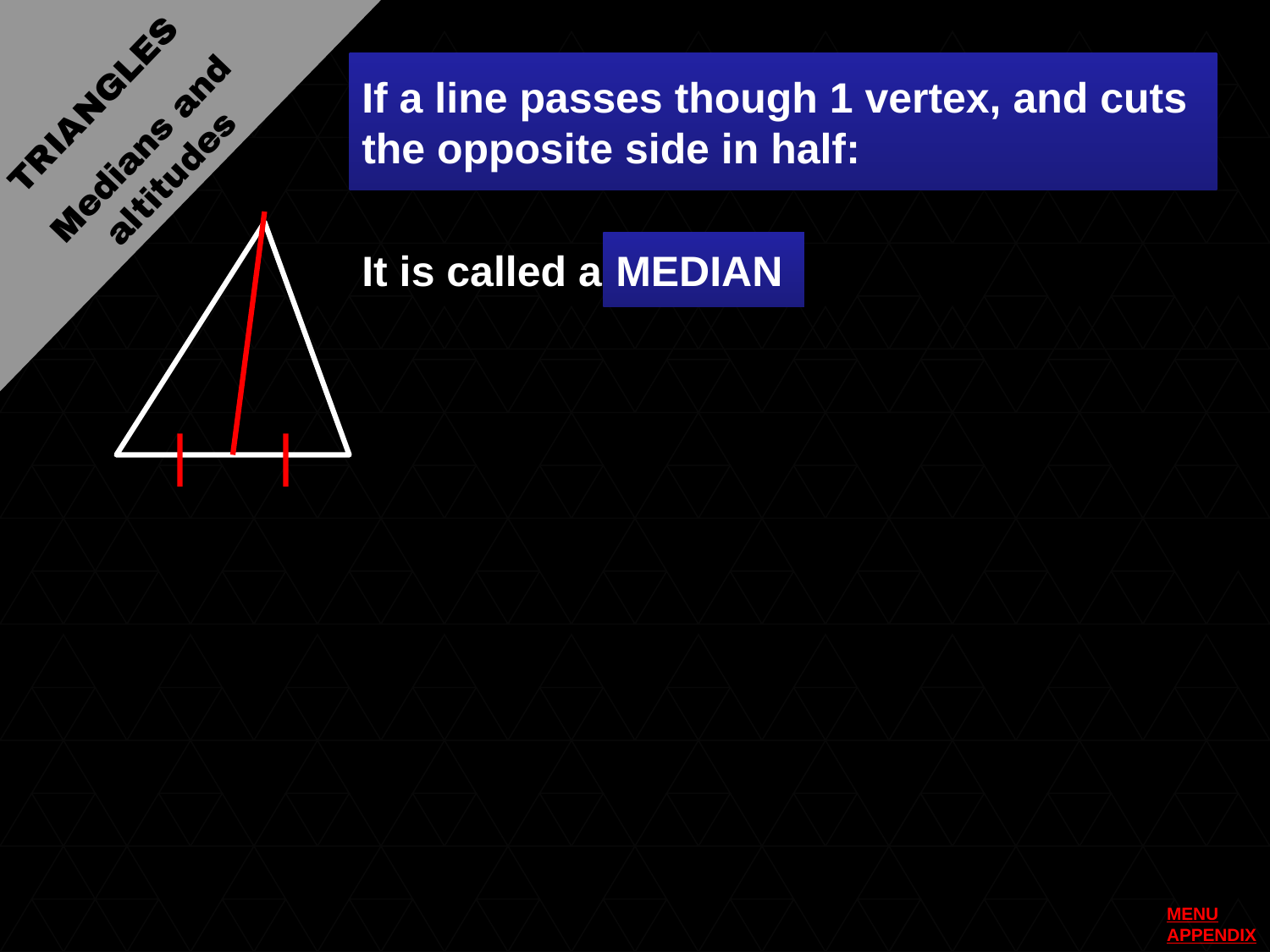

If a line passes though 1 vertex, and cuts the opposite side in half:
If a line passes though 1 vertex, and cuts the opposite side in half:
TRIANGLES
Medians and altitudes
It is called a median

MEDIAN

MENU
APPENDIX